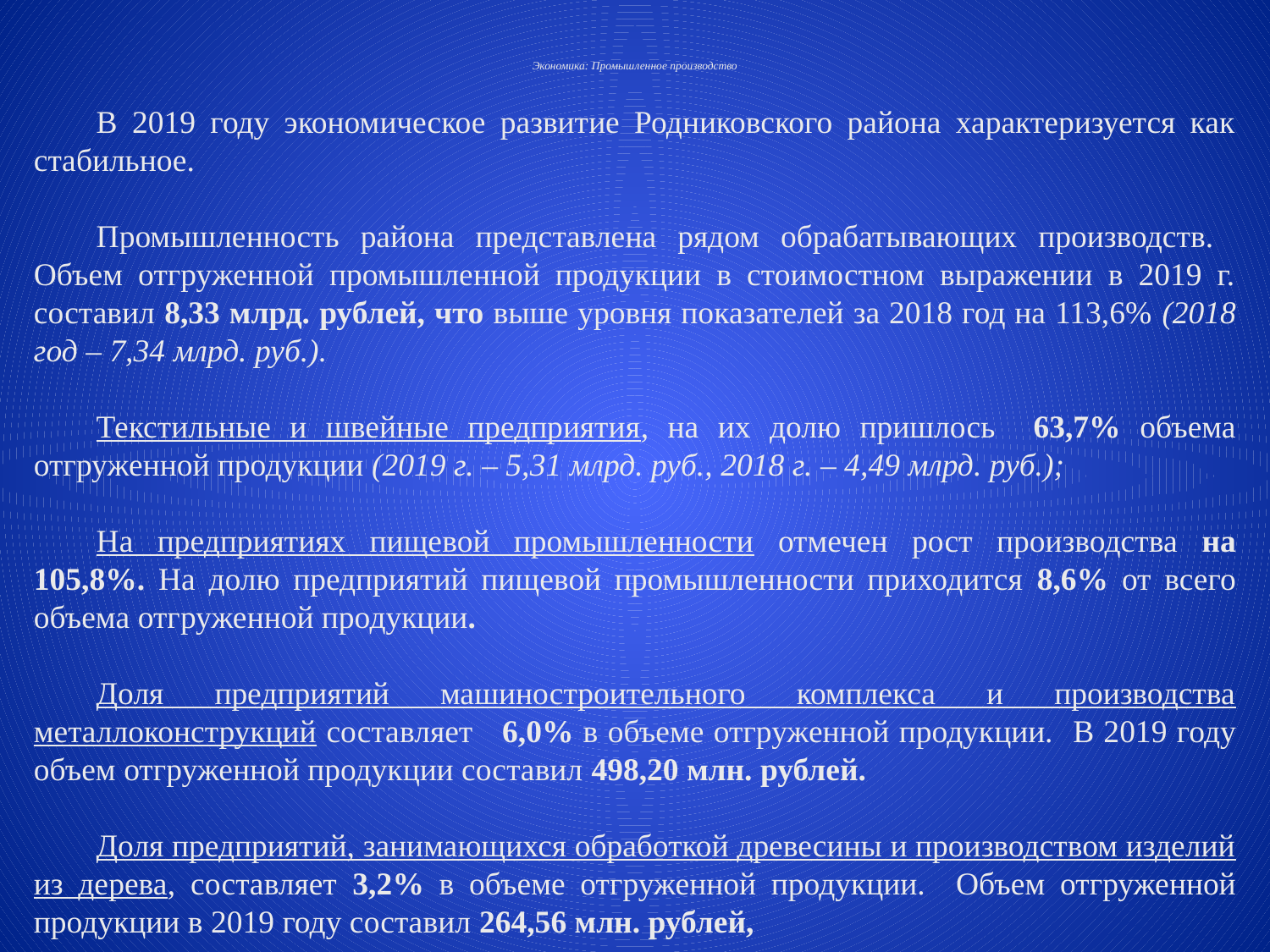

# Экономика: Промышленное производство
В 2019 году экономическое развитие Родниковского района характеризуется как стабильное.

Промышленность района представлена рядом обрабатывающих производств.  Объем отгруженной промышленной продукции в стоимостном выражении в 2019 г. составил 8,33 млрд. рублей, что выше уровня показателей за 2018 год на 113,6% (2018 год – 7,34 млрд. руб.).

Текстильные и швейные предприятия, на их долю пришлось  63,7% объема отгруженной продукции (2019 г. – 5,31 млрд. руб., 2018 г. – 4,49 млрд. руб.);

На предприятиях пищевой промышленности отмечен рост производства на 105,8%. На долю предприятий пищевой промышленности приходится 8,6% от всего объема отгруженной продукции.

Доля предприятий машиностроительного комплекса и производства металлоконструкций составляет   6,0% в объеме отгруженной продукции.  В 2019 году объем отгруженной продукции составил 498,20 млн. рублей.

Доля предприятий, занимающихся обработкой древесины и производством изделий из дерева, составляет 3,2% в объеме отгруженной продукции.  Объем отгруженной продукции в 2019 году составил 264,56 млн. рублей,